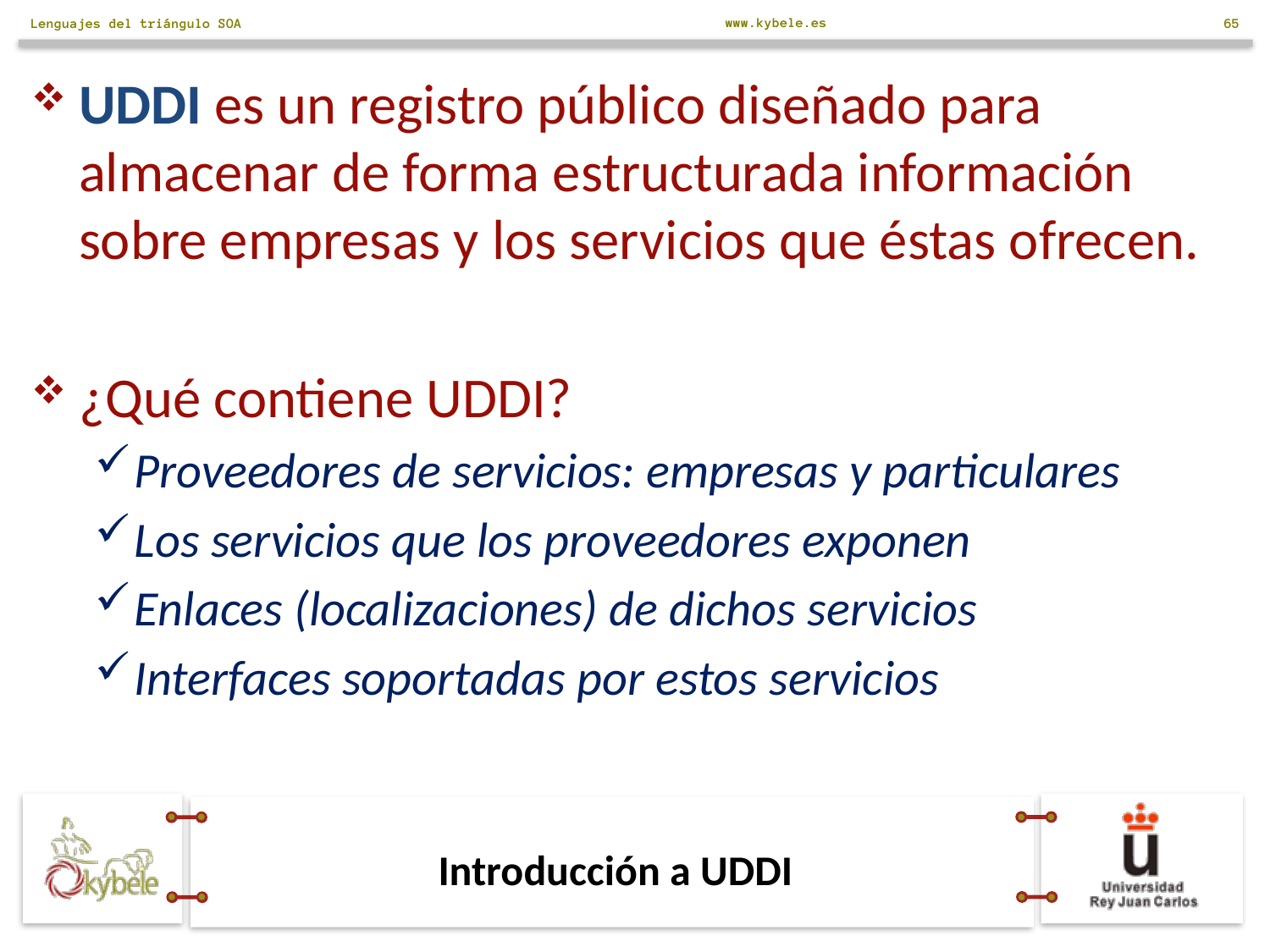

Lenguajes del triángulo SOA
65
UDDI es un registro público diseñado para almacenar de forma estructurada información sobre empresas y los servicios que éstas ofrecen.

¿Qué contiene UDDI?
Proveedores de servicios: empresas y particulares
Los servicios que los proveedores exponen
Enlaces (localizaciones) de dichos servicios
Interfaces soportadas por estos servicios
# Introducción a UDDI